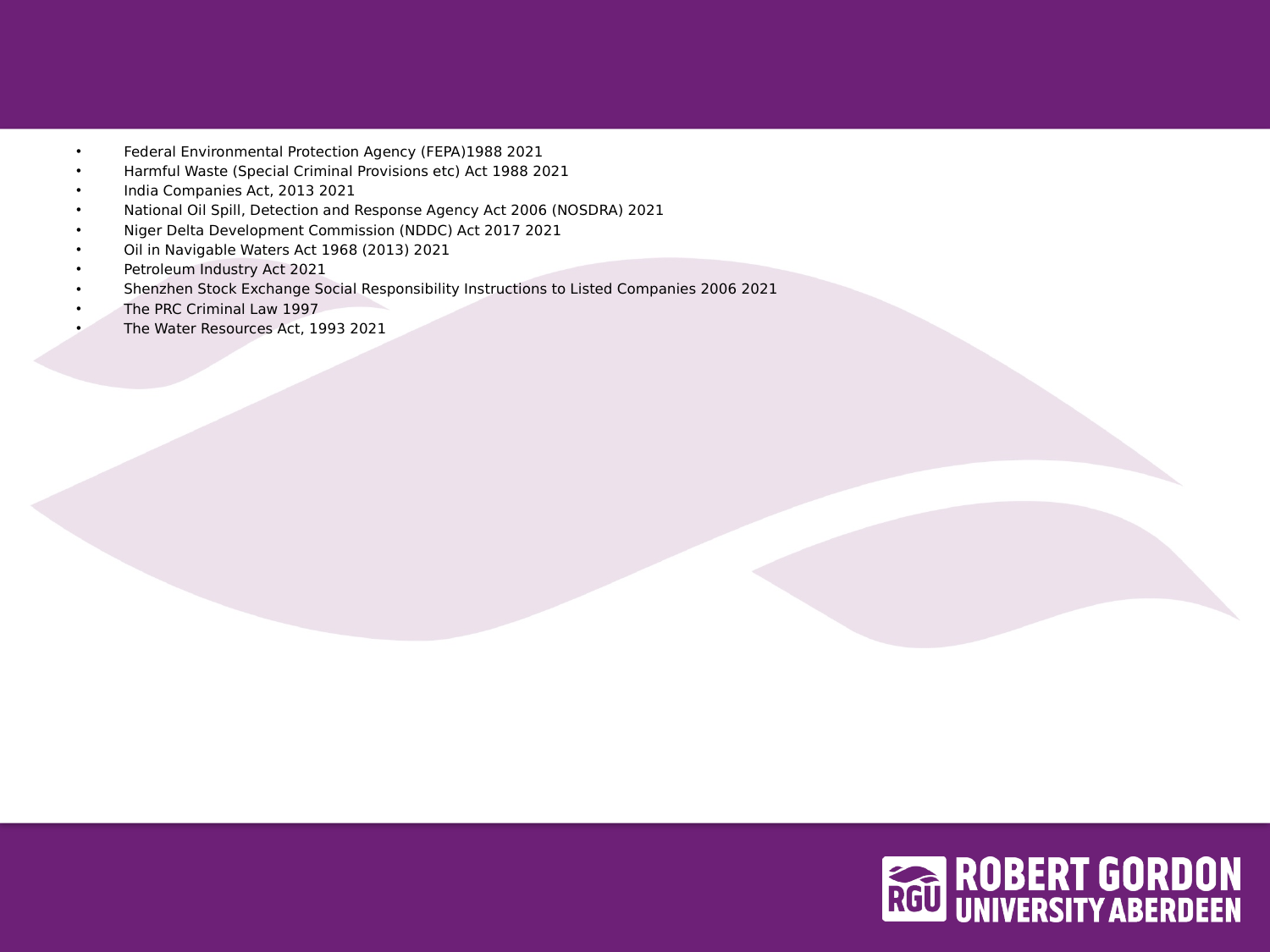

Federal Environmental Protection Agency (FEPA)1988 2021
Harmful Waste (Special Criminal Provisions etc) Act 1988 2021
India Companies Act, 2013 2021
National Oil Spill, Detection and Response Agency Act 2006 (NOSDRA) 2021
Niger Delta Development Commission (NDDC) Act 2017 2021
Oil in Navigable Waters Act 1968 (2013) 2021
Petroleum Industry Act 2021
Shenzhen Stock Exchange Social Responsibility Instructions to Listed Companies 2006 2021
The PRC Criminal Law 1997
The Water Resources Act, 1993 2021